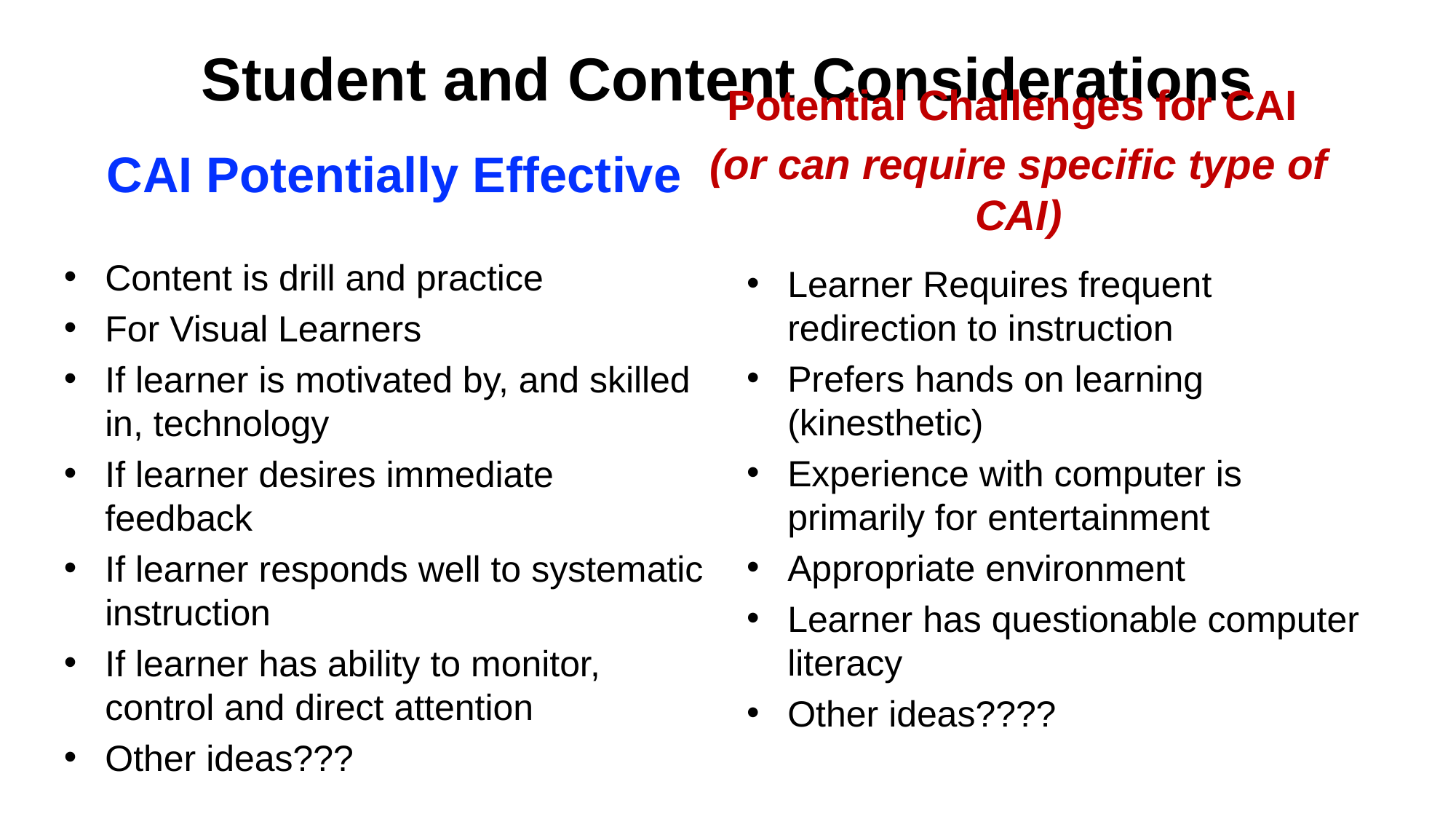

# Student and Content Considerations
Potential Challenges for CAI
(or can require specific type of CAI)
CAI Potentially Effective

Content is drill and practice
For Visual Learners
If learner is motivated by, and skilled in, technology
If learner desires immediate feedback
If learner responds well to systematic instruction
If learner has ability to monitor, control and direct attention
Other ideas???
Learner Requires frequent redirection to instruction
Prefers hands on learning (kinesthetic)
Experience with computer is primarily for entertainment
Appropriate environment
Learner has questionable computer literacy
Other ideas????